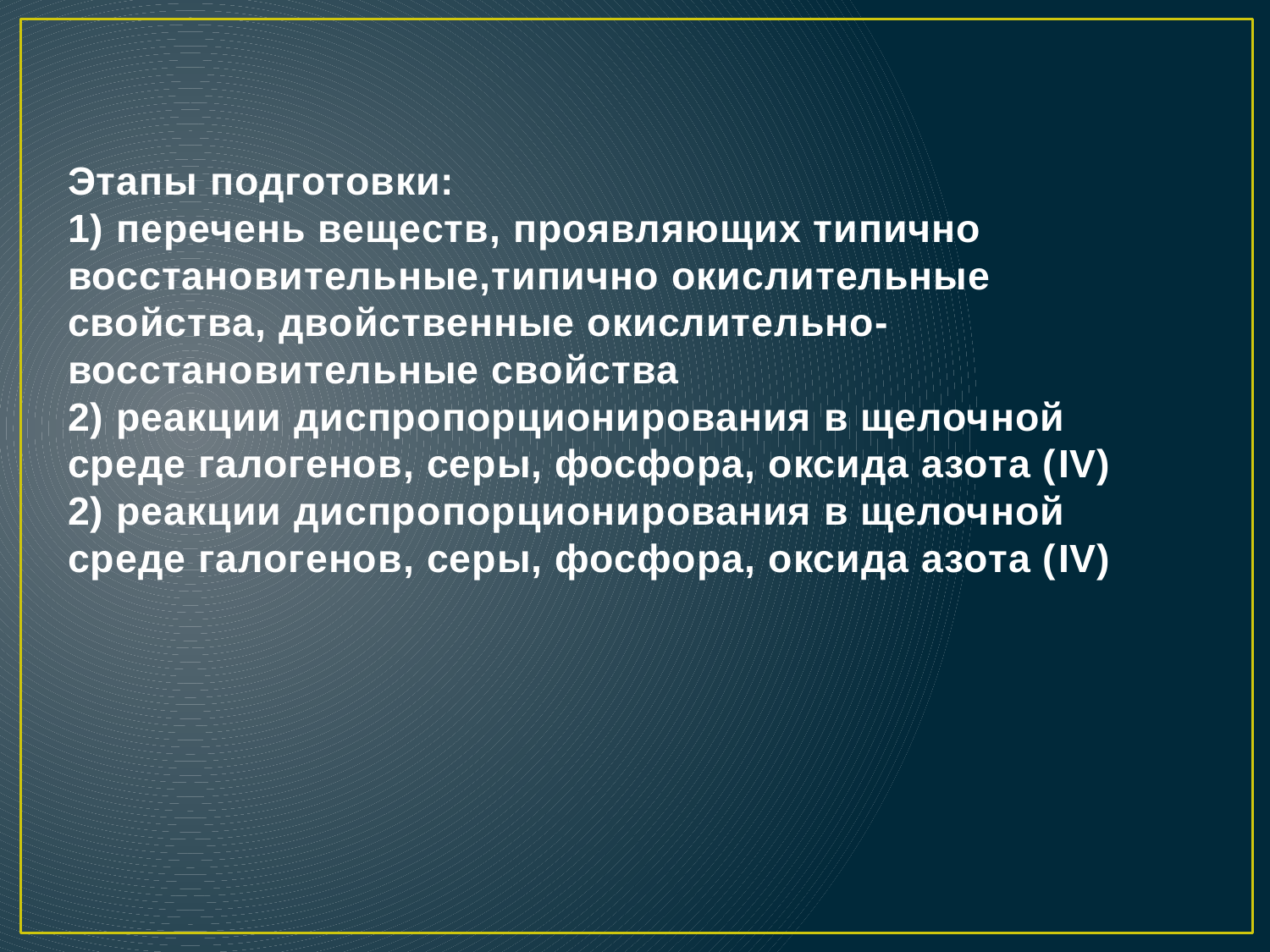

# Этапы подготовки: 1) перечень веществ, проявляющих типично восстановительные,типично окислительные свойства, двойственные окислительно-восстановительные свойства 2) реакции диспропорционирования в щелочной среде галогенов, серы, фосфора, оксида азота (IV) 2) реакции диспропорционирования в щелочной среде галогенов, серы, фосфора, оксида азота (IV)